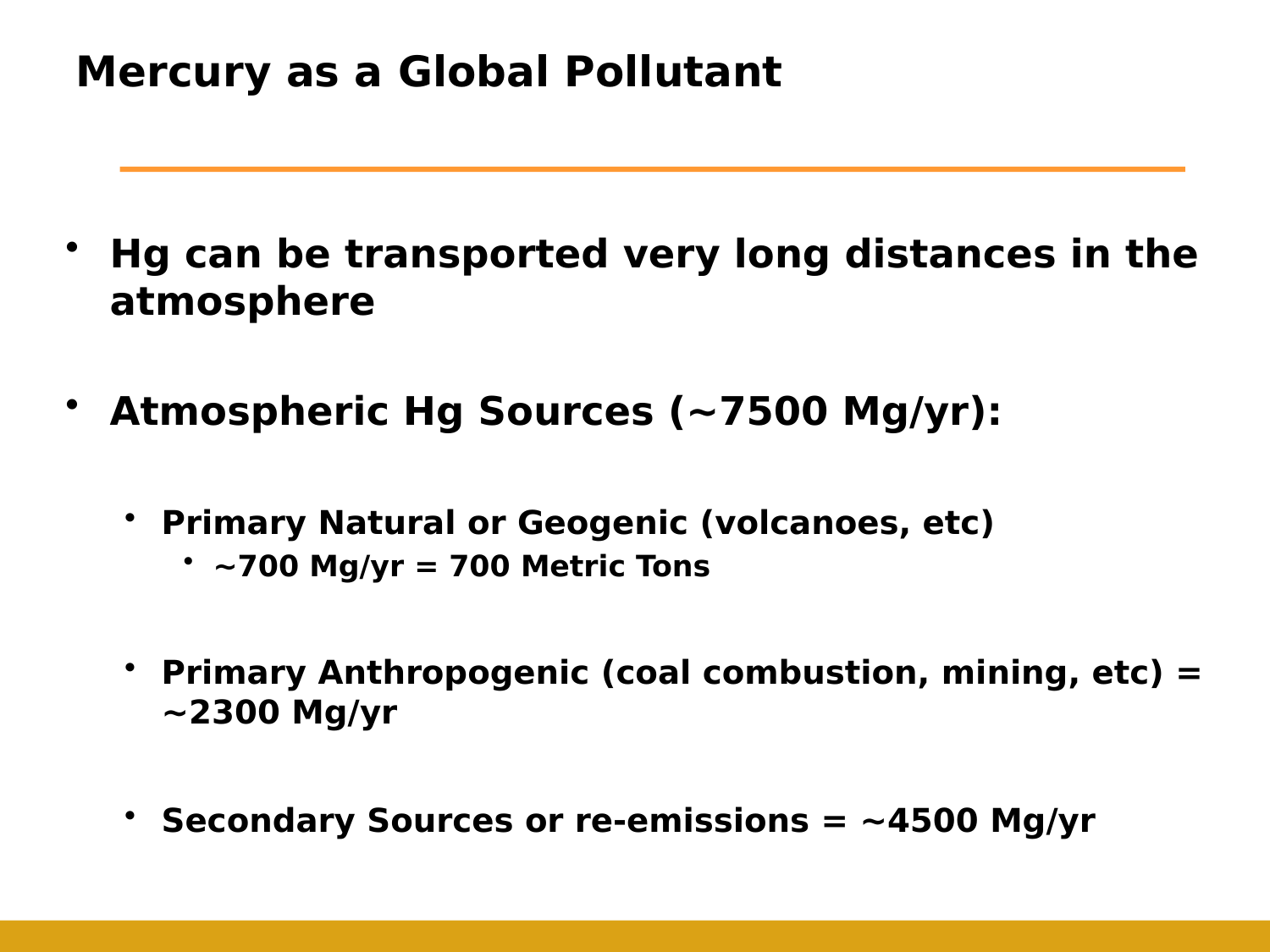

# Mercury as a Global Pollutant

Hg can be transported very long distances in the atmosphere

Atmospheric Hg Sources (~7500 Mg/yr):

Primary Natural or Geogenic (volcanoes, etc)
~700 Mg/yr = 700 Metric Tons

Primary Anthropogenic (coal combustion, mining, etc) = ~2300 Mg/yr

Secondary Sources or re-emissions = ~4500 Mg/yr